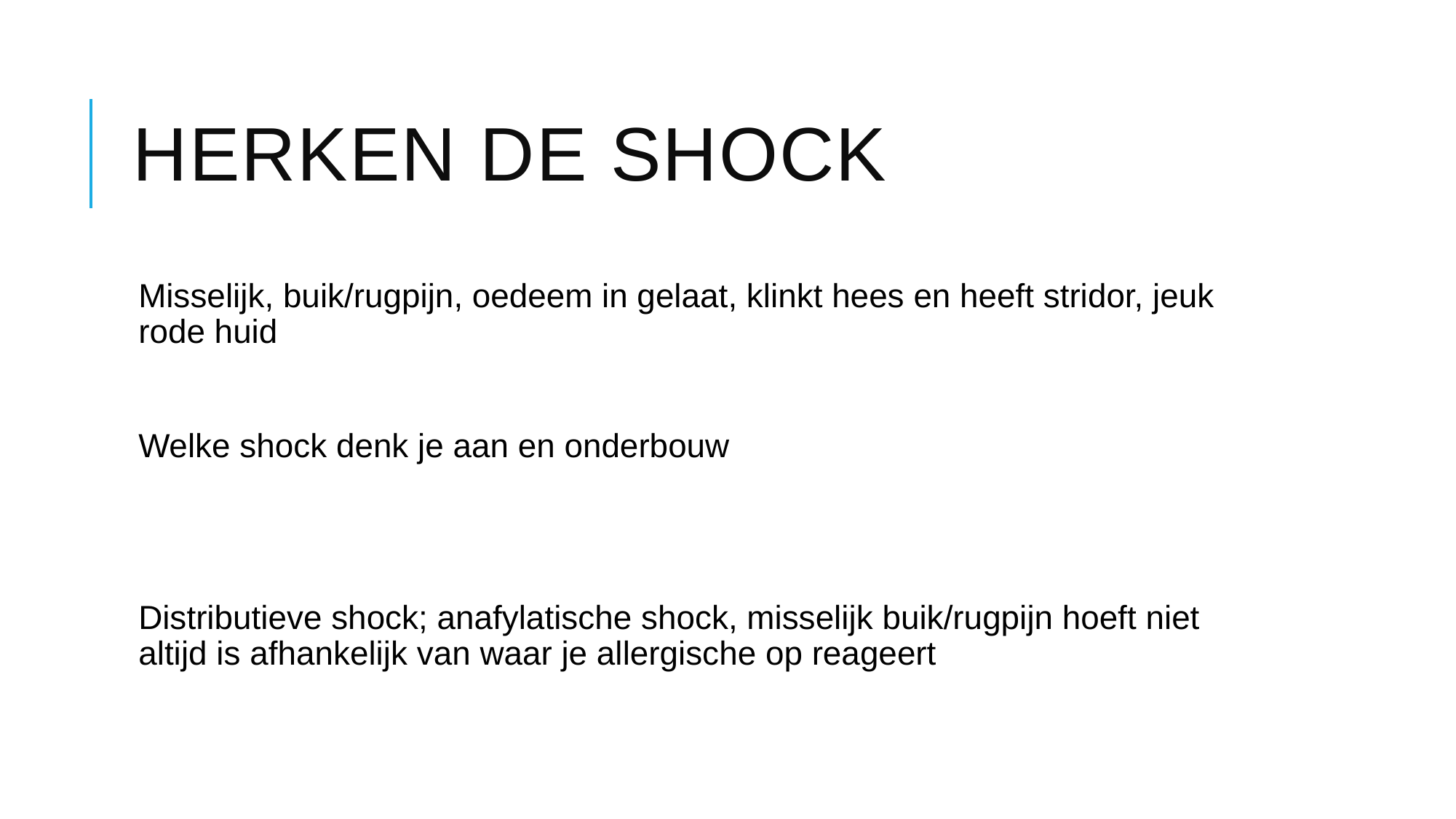

# Herken de shock
Misselijk, buik/rugpijn, oedeem in gelaat, klinkt hees en heeft stridor, jeuk rode huid

Welke shock denk je aan en onderbouw

Distributieve shock; anafylatische shock, misselijk buik/rugpijn hoeft niet altijd is afhankelijk van waar je allergische op reageert